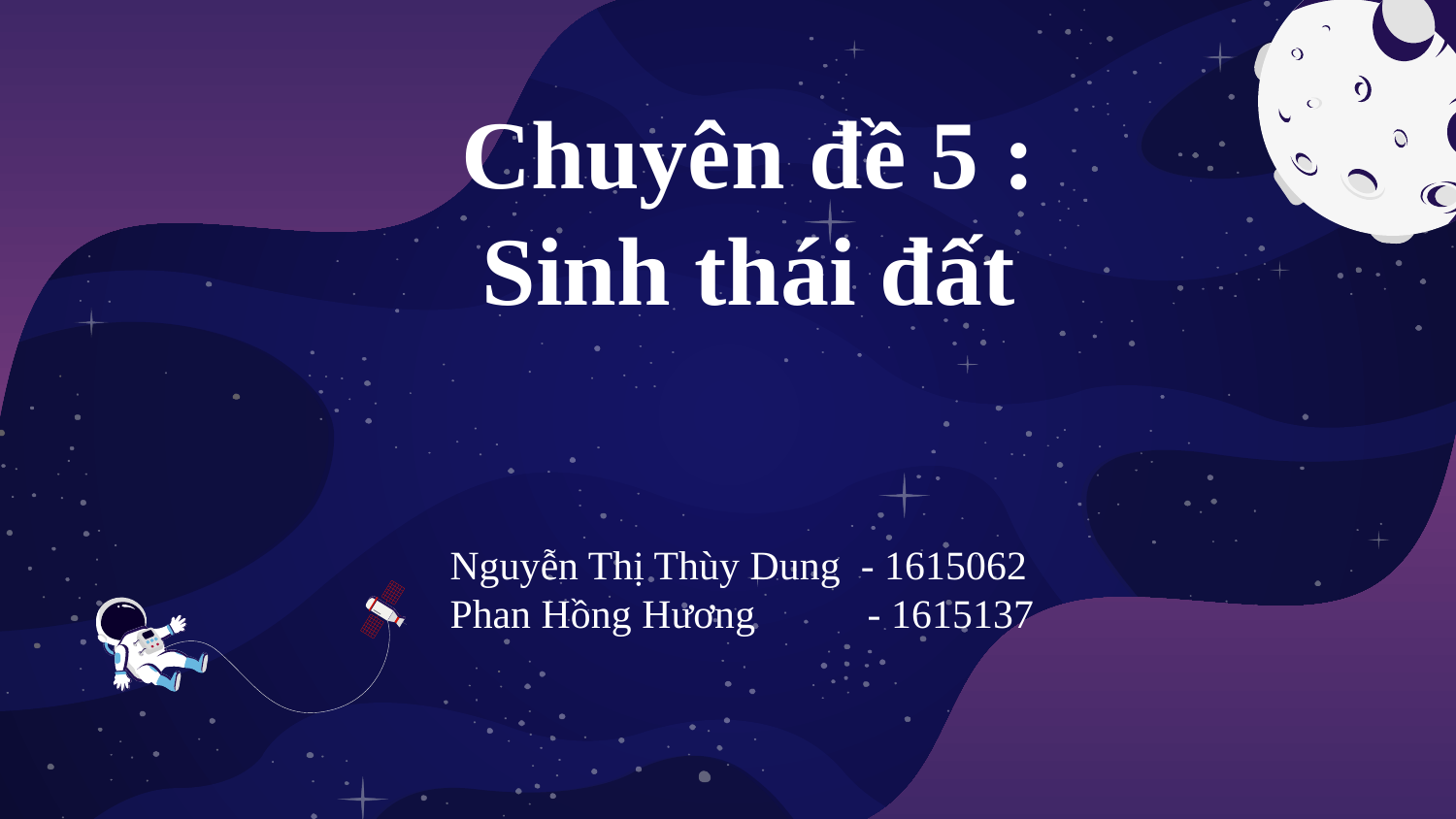

# Chuyên đề 5 : Sinh thái đất
Nguyễn Thị Thùy Dung  - 1615062
Phan Hồng Hương           - 1615137